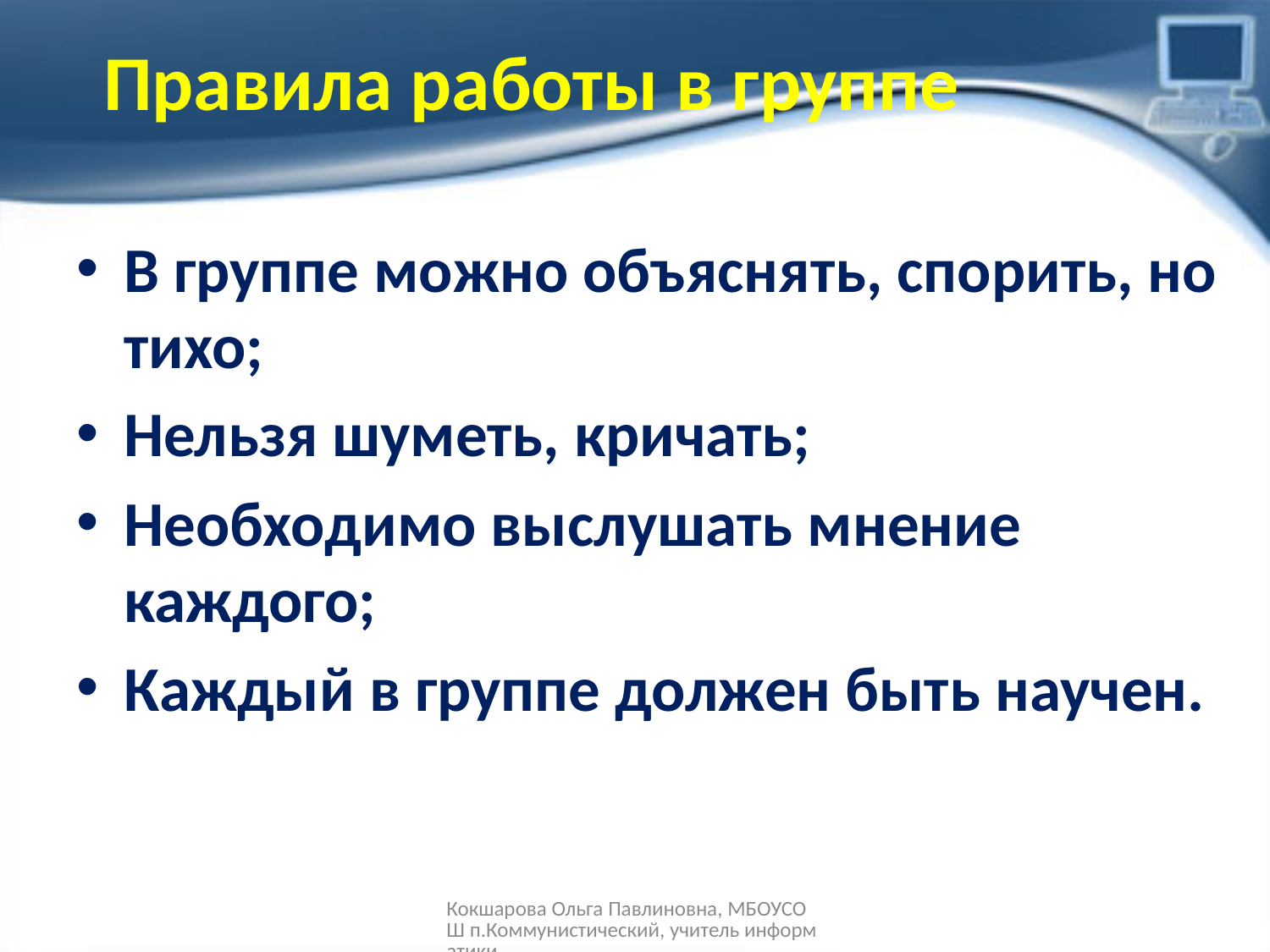

Правила работы в группе
В группе можно объяснять, спорить, но тихо;
Нельзя шуметь, кричать;
Необходимо выслушать мнение каждого;
Каждый в группе должен быть научен.

Кокшарова Ольга Павлиновна, МБОУСОШ п.Коммунистический, учитель информатики